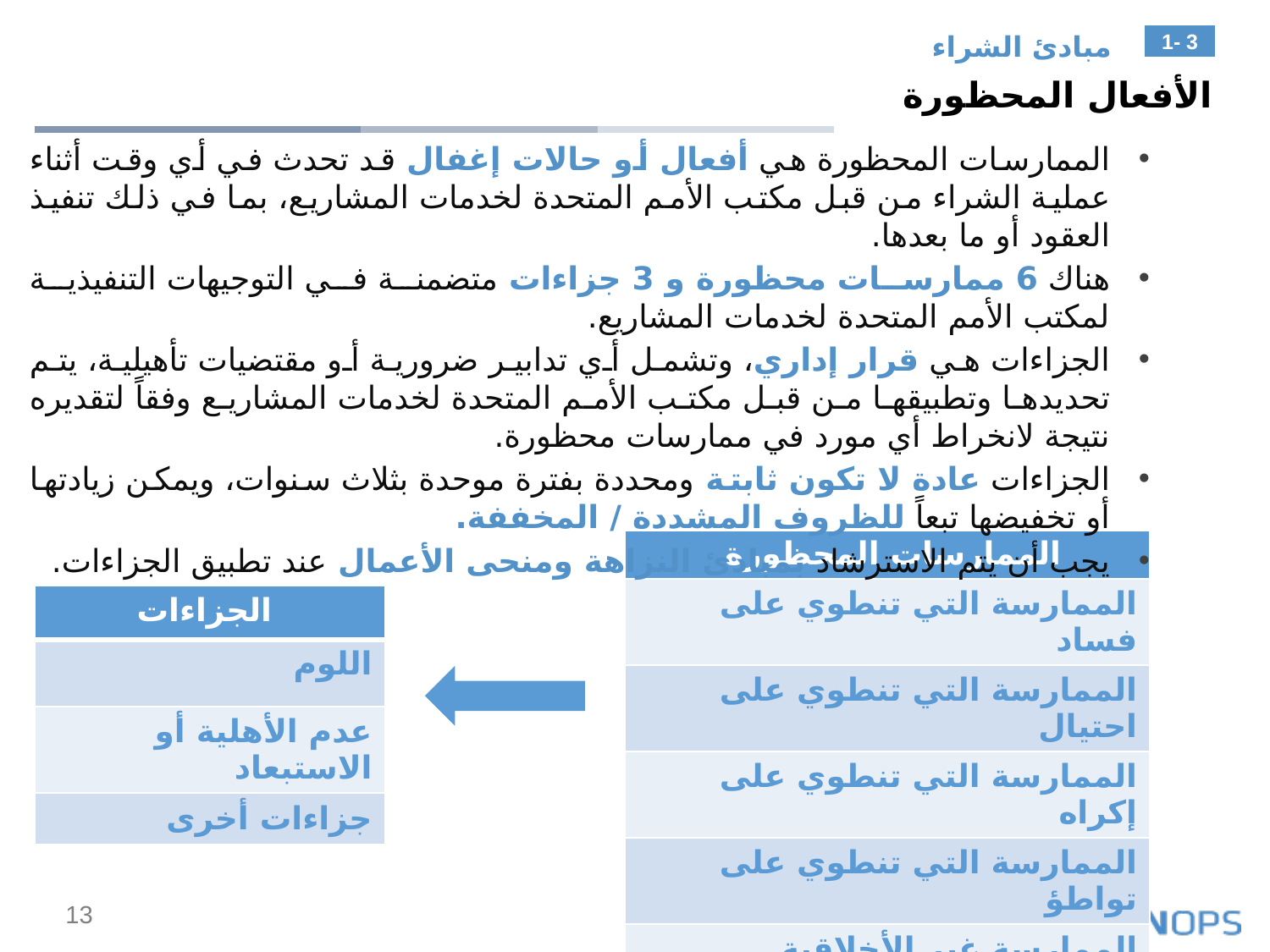

مبادئ الشراء
1- 3
الأفعال المحظورة

الممارسات المحظورة هي أفعال أو حالات إغفال قد تحدث في أي وقت أثناء عملية الشراء من قبل مكتب الأمم المتحدة لخدمات المشاريع، بما في ذلك تنفيذ العقود أو ما بعدها.
هناك 6 ممارسات محظورة و 3 جزاءات متضمنة في التوجيهات التنفيذية لمكتب الأمم المتحدة لخدمات المشاريع.
الجزاءات هي قرار إداري، وتشمل أي تدابير ضرورية أو مقتضيات تأهيلية، يتم تحديدها وتطبيقها من قبل مكتب الأمم المتحدة لخدمات المشاريع وفقاً لتقديره نتيجة لانخراط أي مورد في ممارسات محظورة.
الجزاءات عادة لا تكون ثابتة ومحددة بفترة موحدة بثلاث سنوات، ويمكن زيادتها أو تخفيضها تبعاً للظروف المشددة / المخففة.
يجب أن يتم الاسترشاد بمبادئ النزاهة ومنحى الأعمال عند تطبيق الجزاءات.

|  |
| --- |
| الممارسات المحظورة |
| الممارسة التي تنطوي على فساد |
| الممارسة التي تنطوي على احتيال |
| الممارسة التي تنطوي على إكراه |
| الممارسة التي تنطوي على تواطؤ |
| الممارسة غير الأخلاقية |
| العرقلة |
| الجزاءات |
| --- |
| اللوم |
| عدم الأهلية أو الاستبعاد |
| جزاءات أخرى |